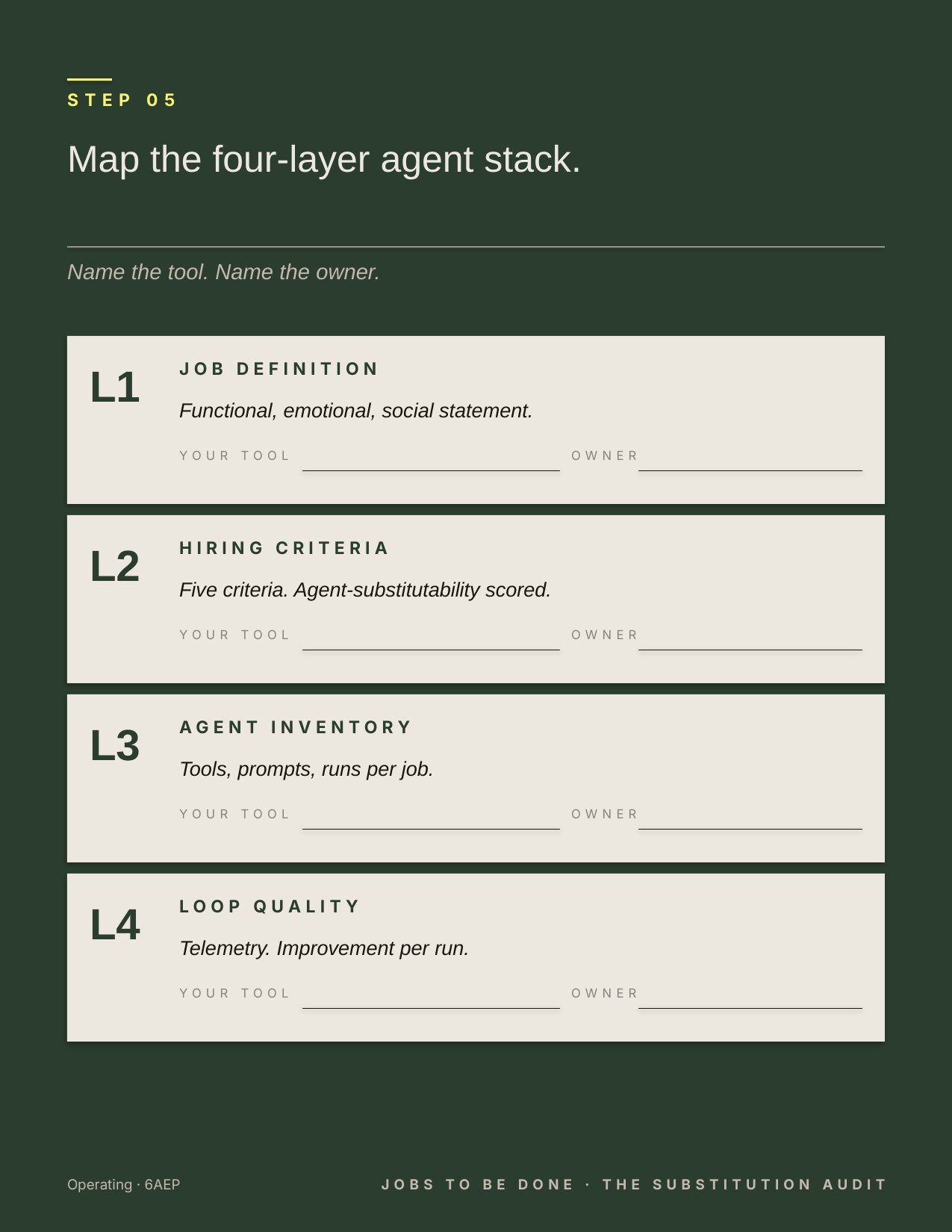

STEP 05
Map the four-layer agent stack.

Name the tool. Name the owner.

L1
JOB DEFINITION
Functional, emotional, social statement.
YOUR TOOL
OWNER

L2
HIRING CRITERIA
Five criteria. Agent-substitutability scored.
YOUR TOOL
OWNER

L3
AGENT INVENTORY
Tools, prompts, runs per job.
YOUR TOOL
OWNER

L4
LOOP QUALITY
Telemetry. Improvement per run.
YOUR TOOL
OWNER
Operating · 6AEP
JOBS TO BE DONE · THE SUBSTITUTION AUDIT